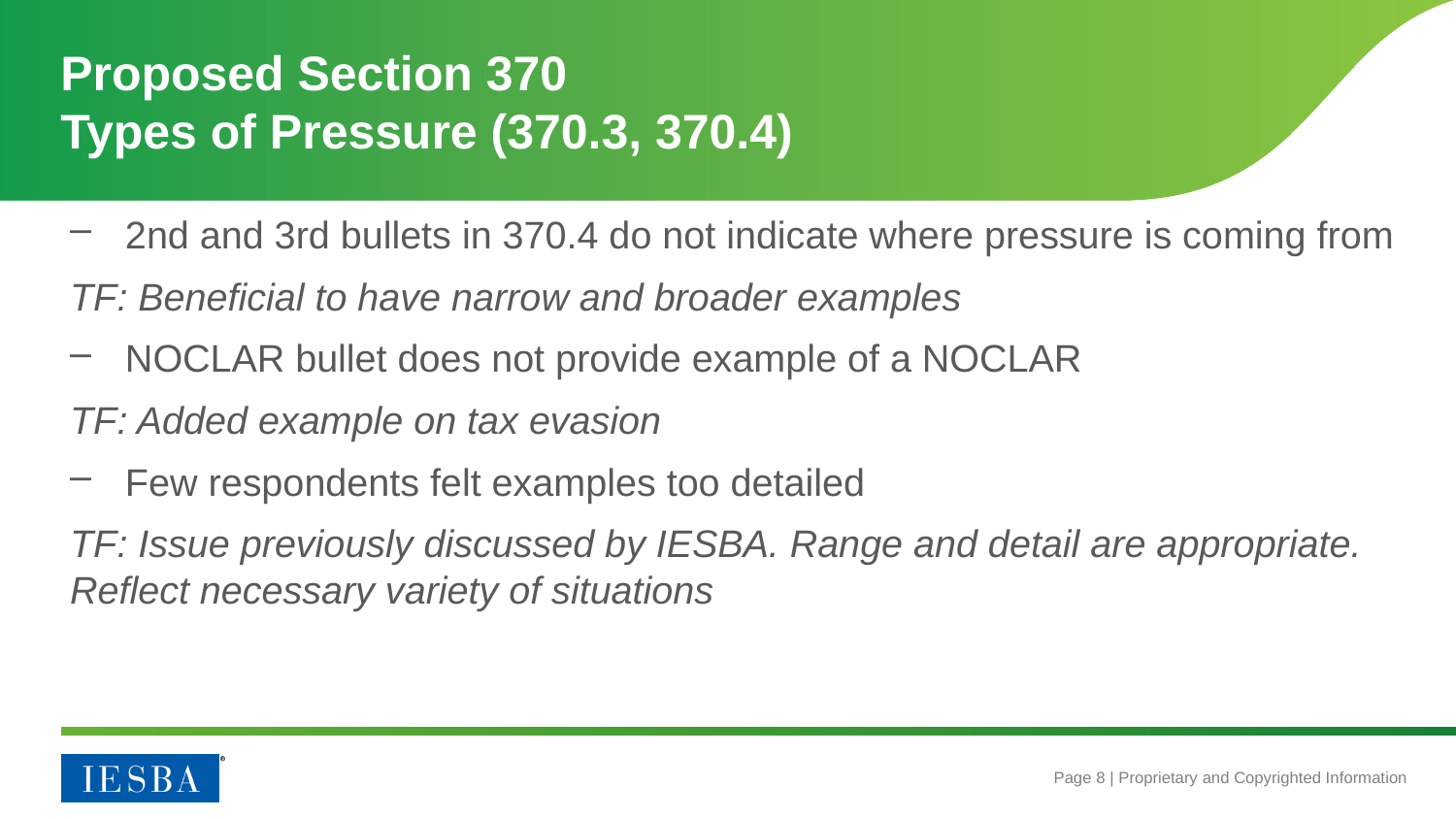

# Proposed Section 370 Types of Pressure (370.3, 370.4)
2nd and 3rd bullets in 370.4 do not indicate where pressure is coming from
TF: Beneficial to have narrow and broader examples
NOCLAR bullet does not provide example of a NOCLAR
TF: Added example on tax evasion
Few respondents felt examples too detailed
TF: Issue previously discussed by IESBA. Range and detail are appropriate. Reflect necessary variety of situations